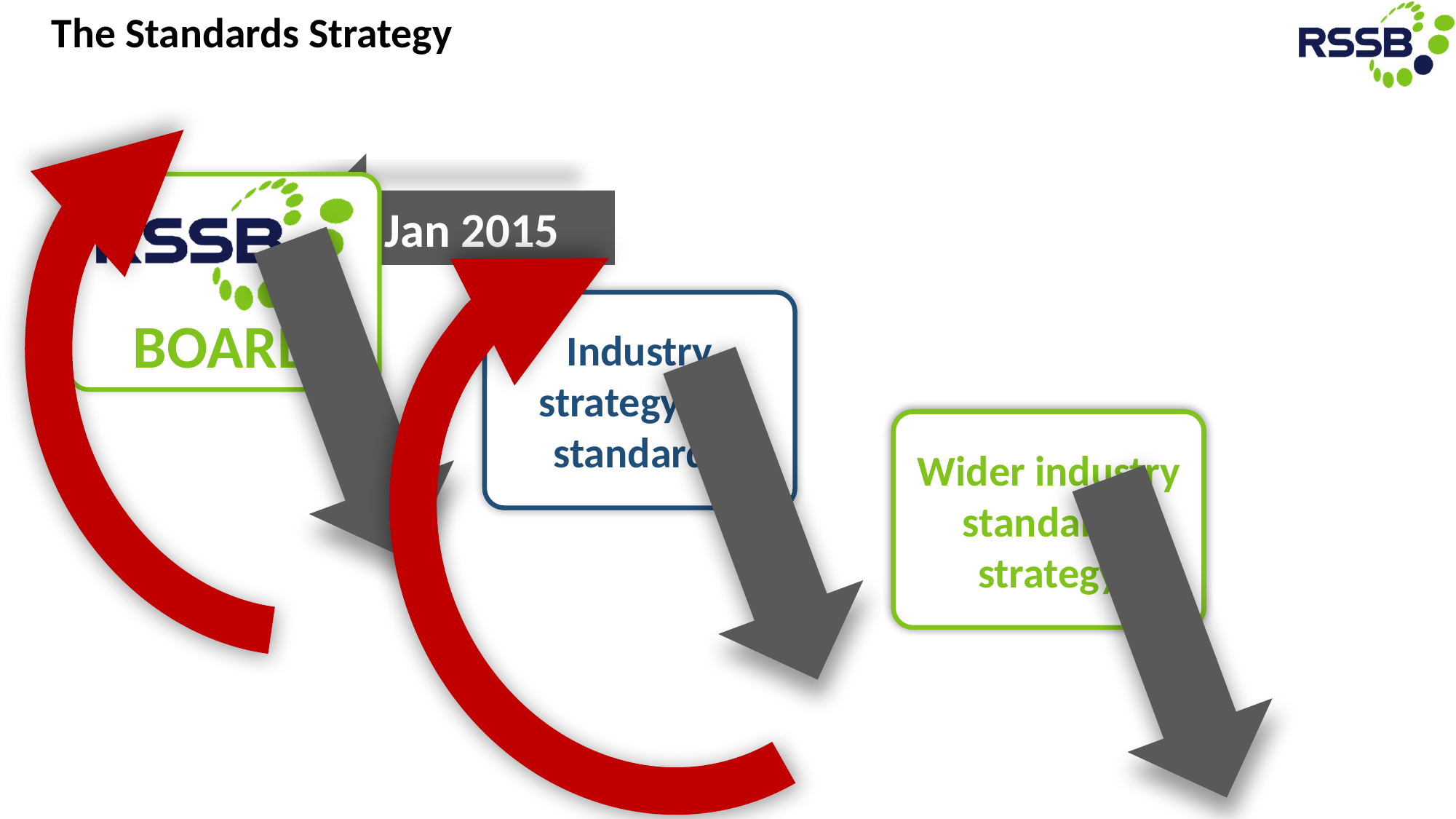

The Standards Strategy

Jan 2015

BOARD

ISCC
Industry strategy for standards

Wider industry standards strategy